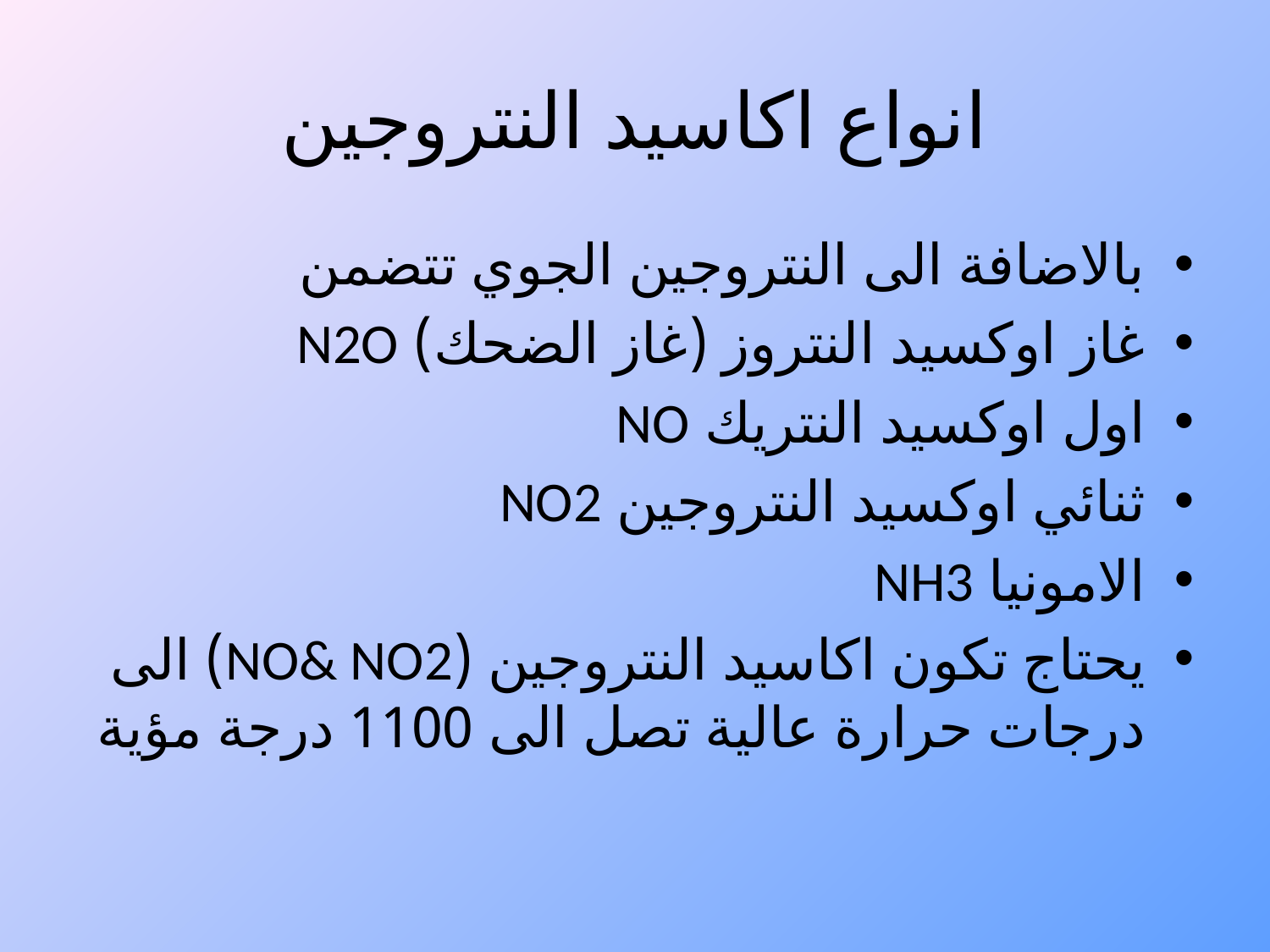

# انواع اكاسيد النتروجين
بالاضافة الى النتروجين الجوي تتضمن
غاز اوكسيد النتروز (غاز الضحك) N2O
اول اوكسيد النتريك NO
ثنائي اوكسيد النتروجين NO2
الامونيا NH3
يحتاج تكون اكاسيد النتروجين (NO& NO2) الى درجات حرارة عالية تصل الى 1100 درجة مؤية